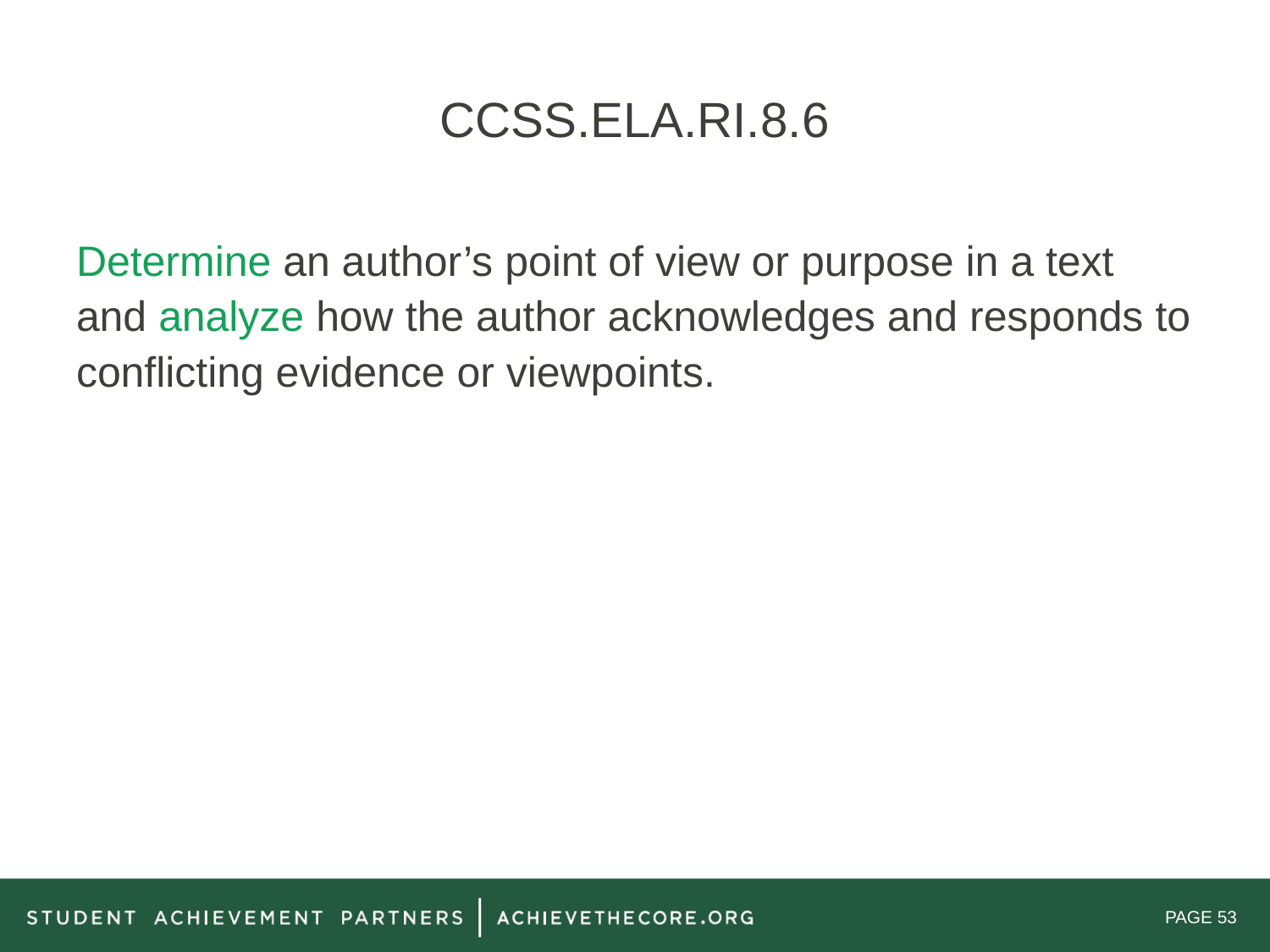

# CCSS.ELA.RI.8.6
Determine an author’s point of view or purpose in a text and analyze how the author acknowledges and responds to conflicting evidence or viewpoints.